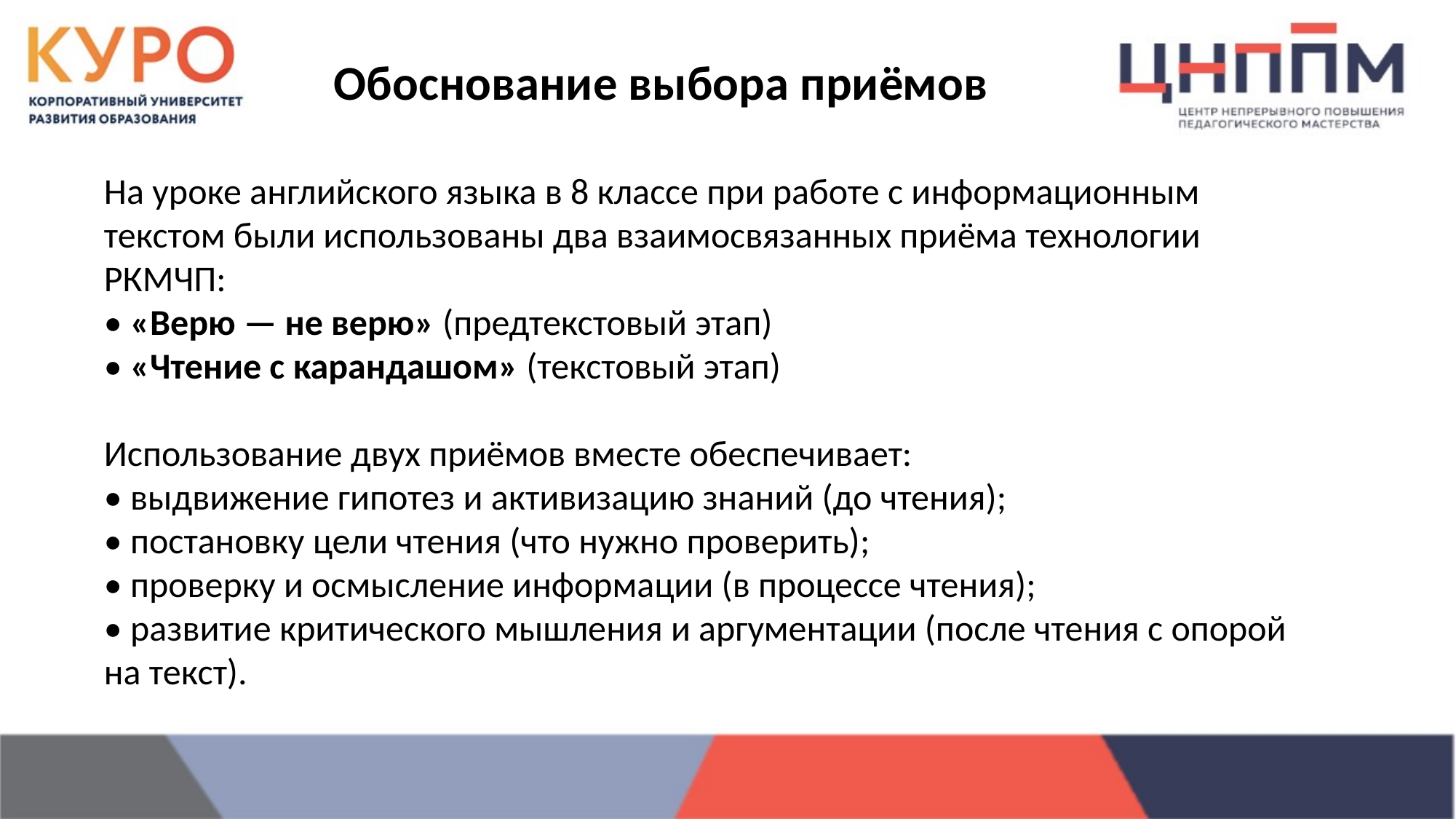

Обоснование выбора приёмов
На уроке английского языка в 8 классе при работе с информационным текстом были использованы два взаимосвязанных приёма технологии РКМЧП:
• «Верю — не верю» (предтекстовый этап)
• «Чтение с карандашом» (текстовый этап)

Использование двух приёмов вместе обеспечивает:
• выдвижение гипотез и активизацию знаний (до чтения);
• постановку цели чтения (что нужно проверить);
• проверку и осмысление информации (в процессе чтения);
• развитие критического мышления и аргументации (после чтения с опорой на текст).